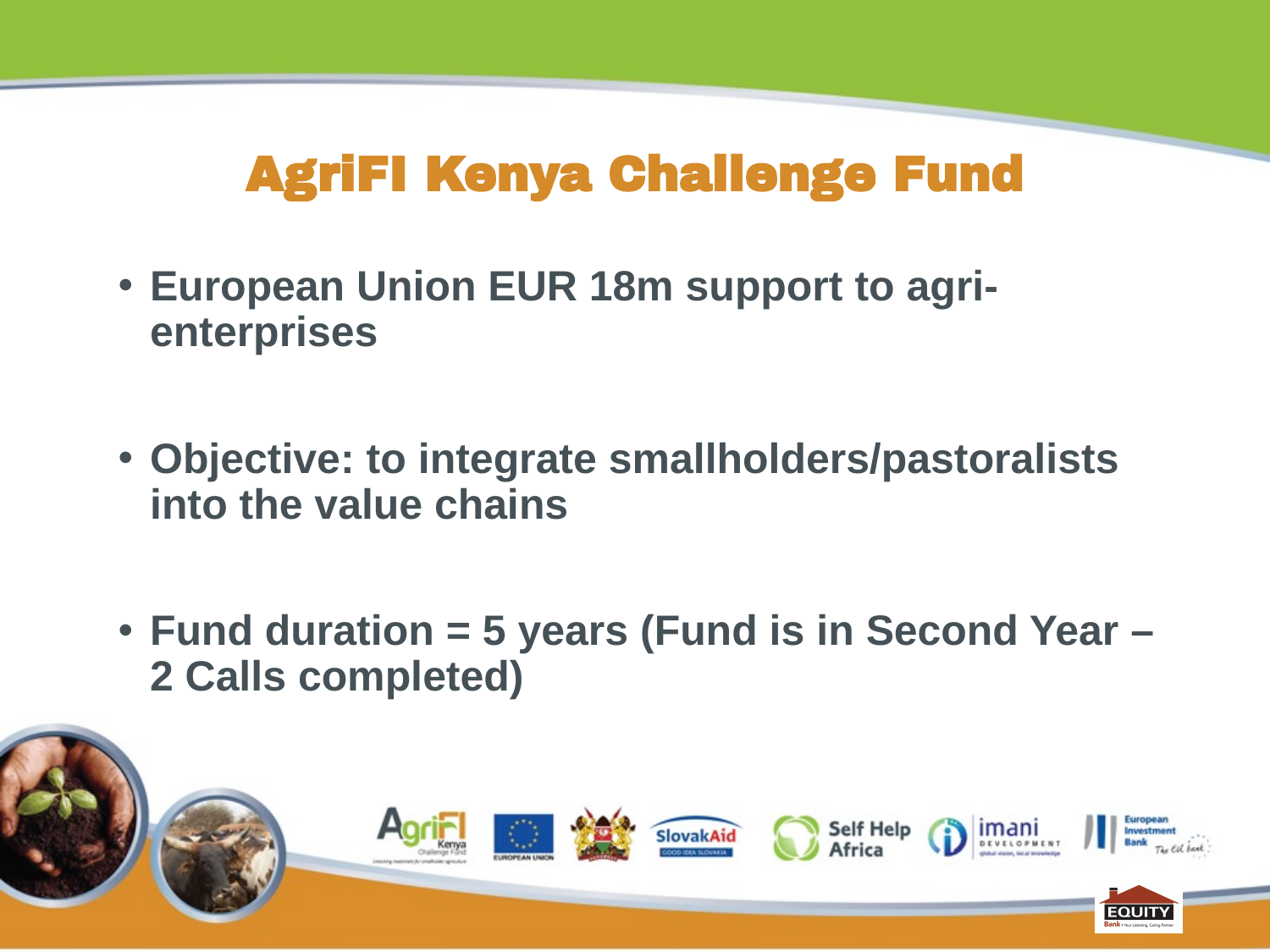

# AgriFI Kenya Challenge Fund
European Union EUR 18m support to agri-enterprises

Objective: to integrate smallholders/pastoralists into the value chains

Fund duration = 5 years (Fund is in Second Year – 2 Calls completed)